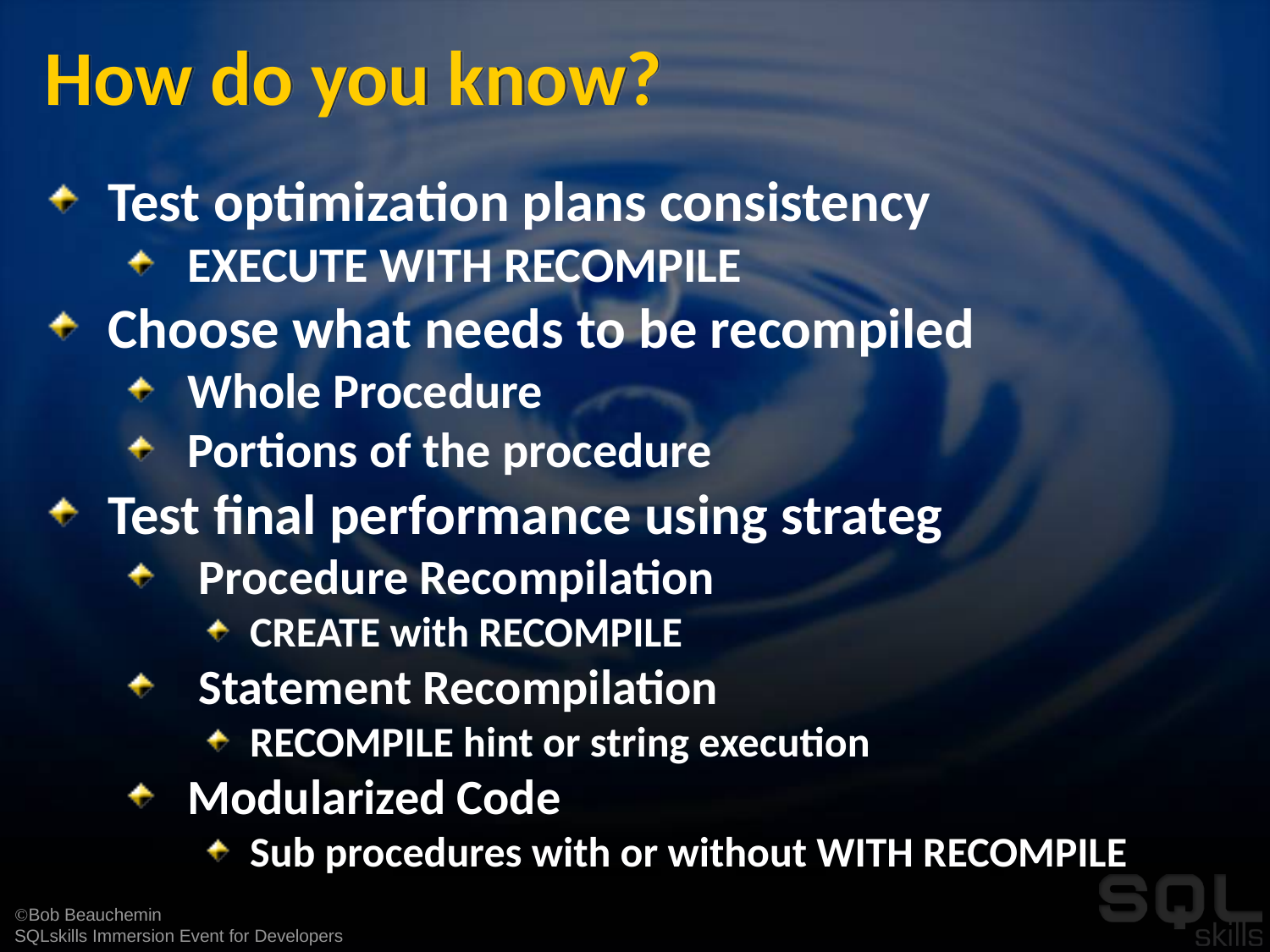

# How do you know?
Test optimization plans consistency
EXECUTE WITH RECOMPILE
Choose what needs to be recompiled
Whole Procedure
Portions of the procedure
Test final performance using strateg
 Procedure Recompilation
CREATE with RECOMPILE
 Statement Recompilation
RECOMPILE hint or string execution
Modularized Code
Sub procedures with or without WITH RECOMPILE